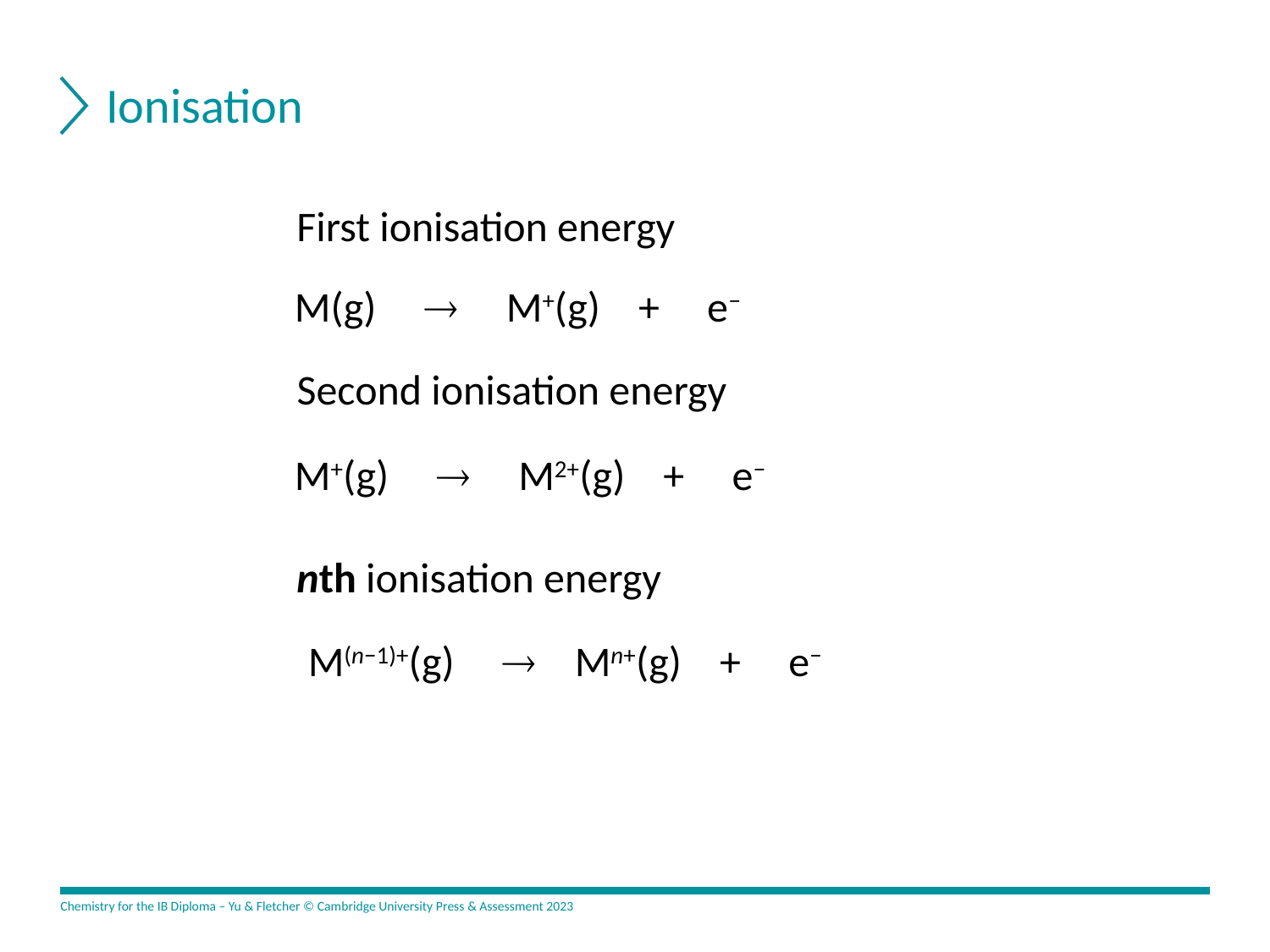

# Ionisation
First ionisation energy
M(g)     →     M+(g)    +     e−
Second ionisation energy
M+(g)     →     M2+(g)    +     e−

nth ionisation energy

M(n−1)+(g)     →    Mn+(g)    +     e−